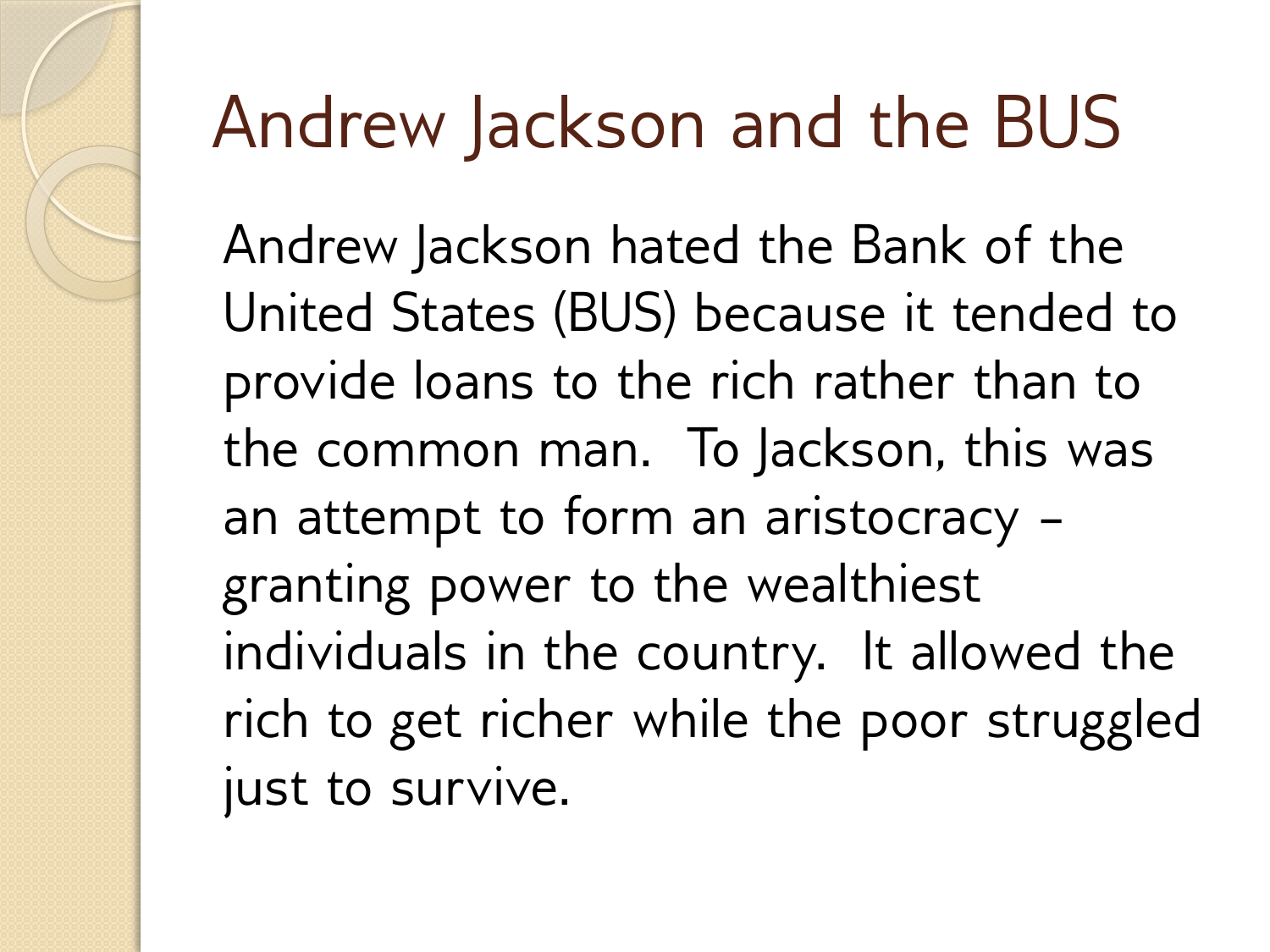

# Andrew Jackson and the BUS
Andrew Jackson hated the Bank of the United States (BUS) because it tended to provide loans to the rich rather than to the common man.  To Jackson, this was an attempt to form an aristocracy – granting power to the wealthiest individuals in the country.  It allowed the rich to get richer while the poor struggled just to survive.